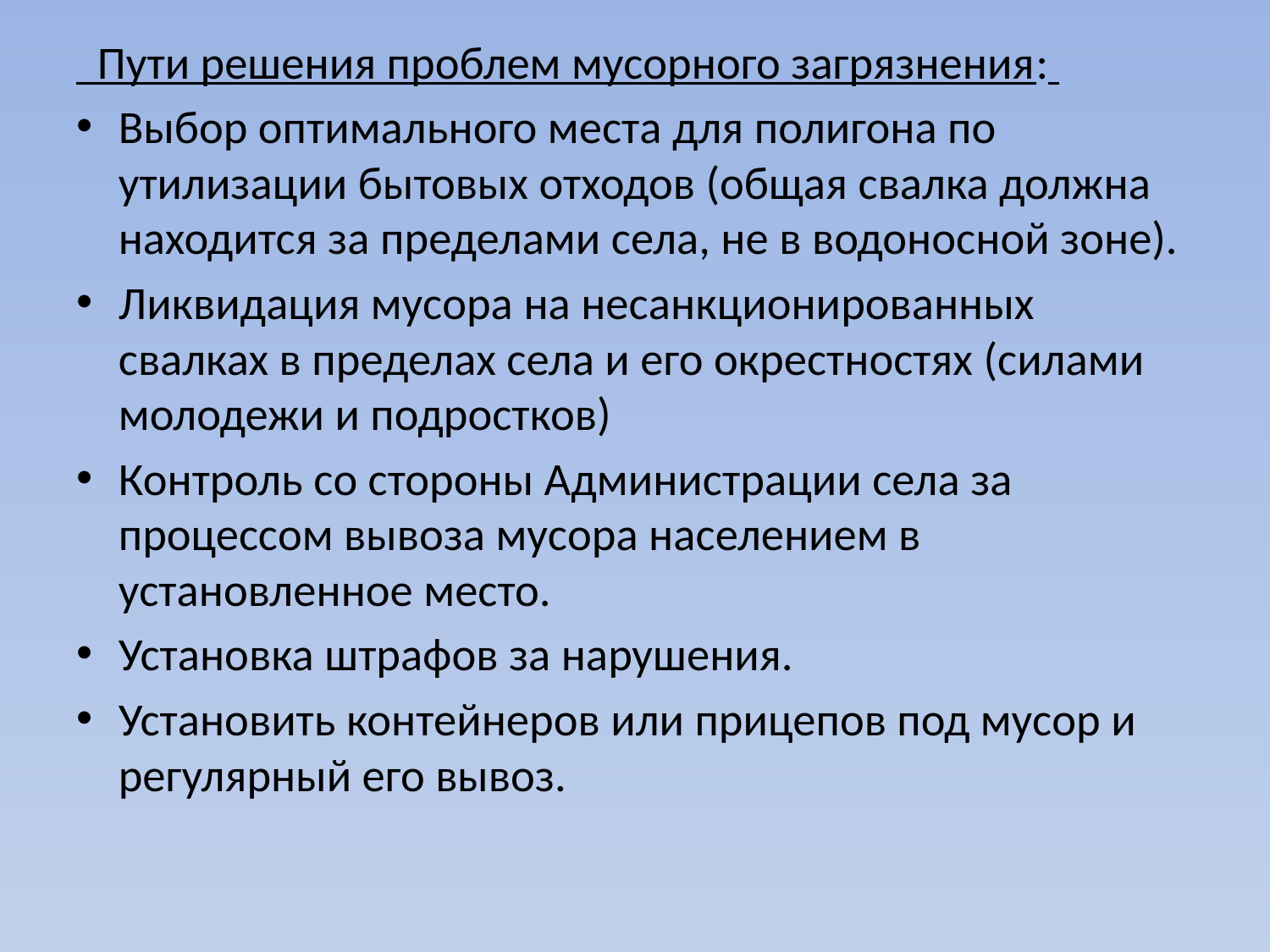

Пути решения проблем мусорного загрязнения:
Выбор оптимального места для полигона по утилизации бытовых отходов (общая свалка должна находится за пределами села, не в водоносной зоне).
Ликвидация мусора на несанкционированных свалках в пределах села и его окрестностях (силами молодежи и подростков)
Контроль со стороны Администрации села за процессом вывоза мусора населением в установленное место.
Установка штрафов за нарушения.
Установить контейнеров или прицепов под мусор и регулярный его вывоз.